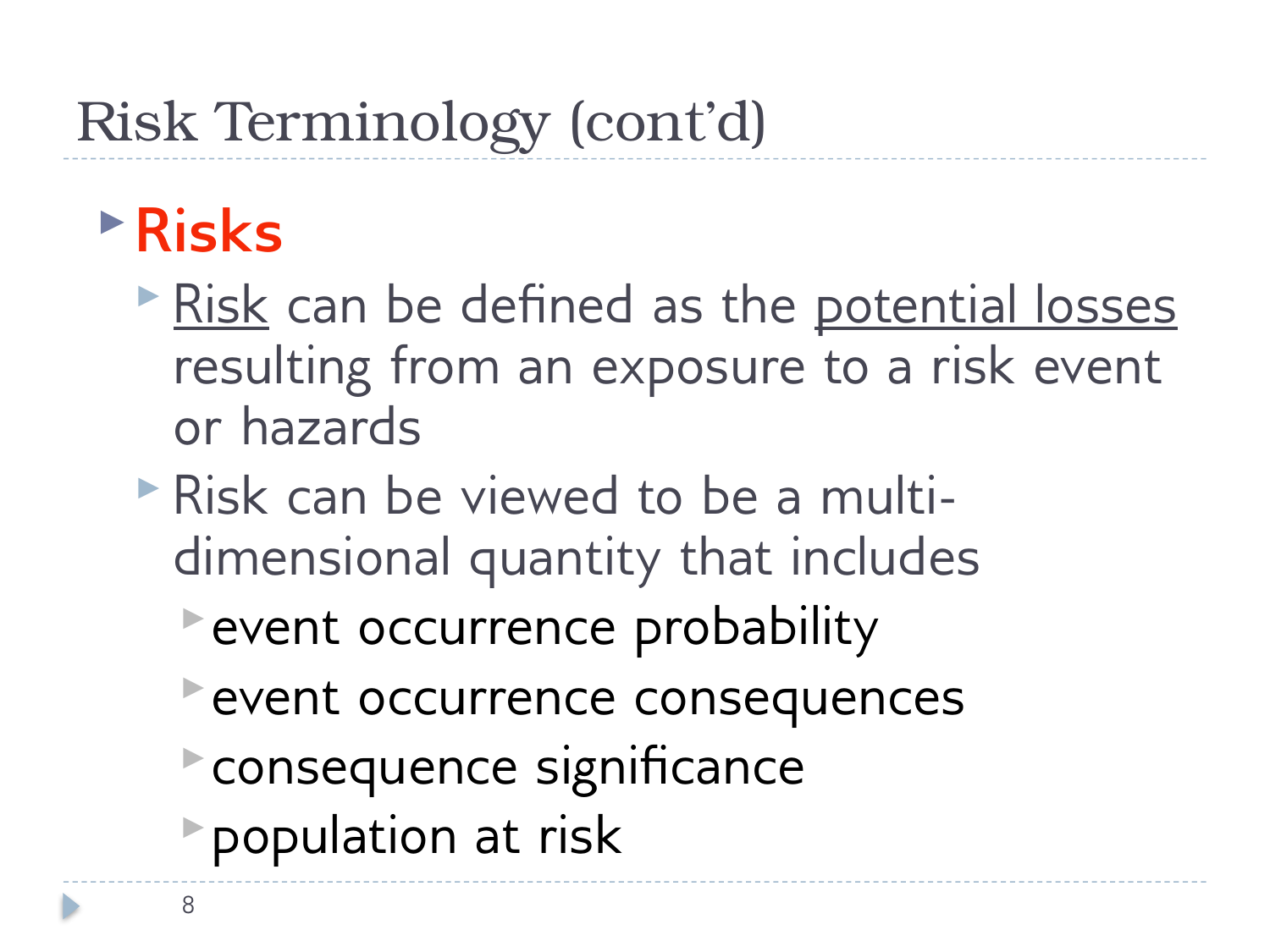

# Risk Terminology (cont’d)
Risks
Risk can be defined as the potential losses resulting from an exposure to a risk event or hazards
Risk can be viewed to be a multi-dimensional quantity that includes
event occurrence probability
event occurrence consequences
consequence significance
population at risk
8